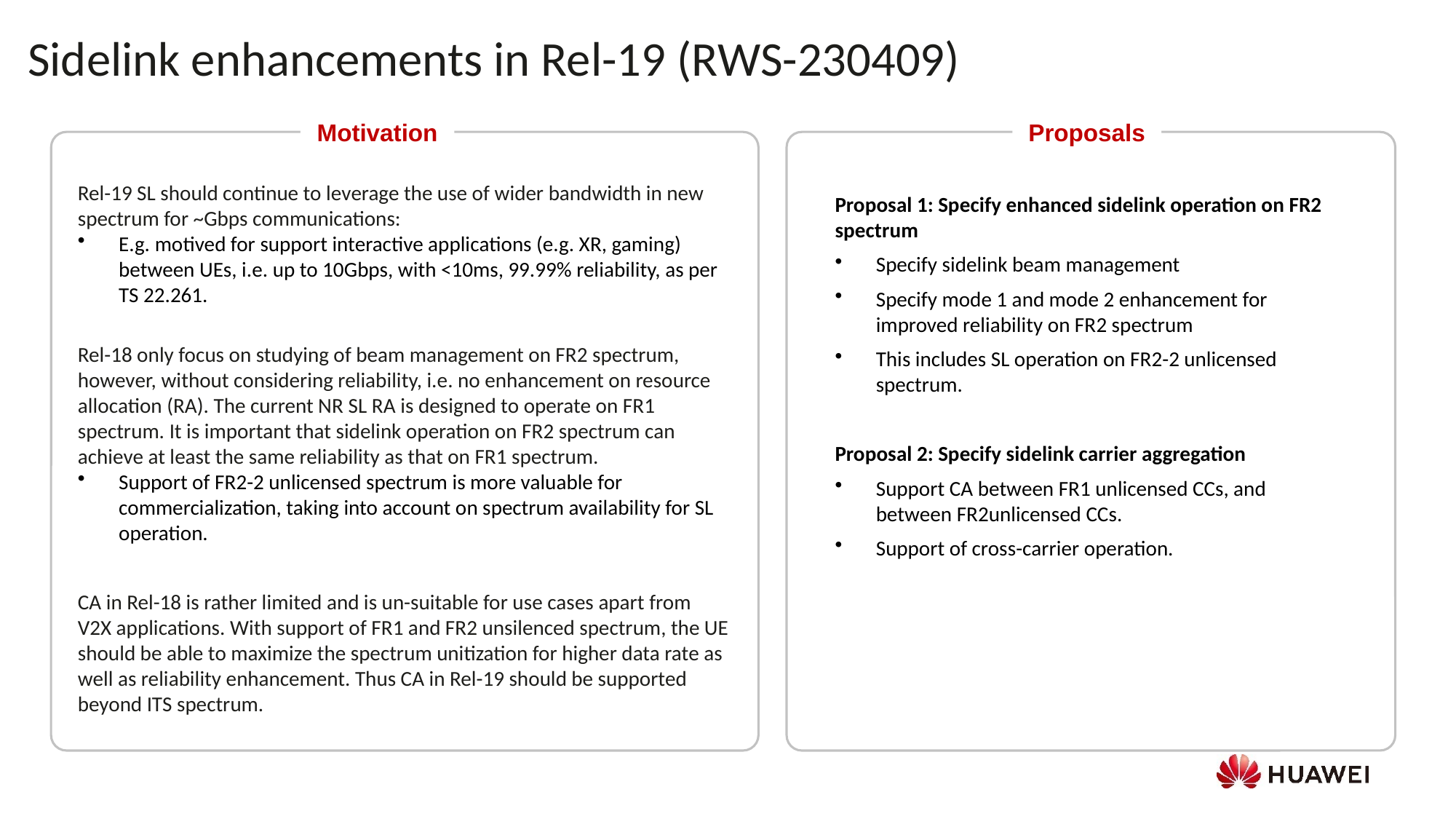

Sidelink enhancements in Rel-19 (RWS-230409)
Motivation
Proposals

Proposal 1: Specify enhanced sidelink operation on FR2 spectrum
Specify sidelink beam management
Specify mode 1 and mode 2 enhancement for improved reliability on FR2 spectrum
This includes SL operation on FR2-2 unlicensed spectrum.

Proposal 2: Specify sidelink carrier aggregation
Support CA between FR1 unlicensed CCs, and between FR2unlicensed CCs.
Support of cross-carrier operation.
Rel-19 SL should continue to leverage the use of wider bandwidth in new spectrum for ~Gbps communications:
E.g. motived for support interactive applications (e.g. XR, gaming) between UEs, i.e. up to 10Gbps, with <10ms, 99.99% reliability, as per TS 22.261.

Rel-18 only focus on studying of beam management on FR2 spectrum, however, without considering reliability, i.e. no enhancement on resource allocation (RA). The current NR SL RA is designed to operate on FR1 spectrum. It is important that sidelink operation on FR2 spectrum can achieve at least the same reliability as that on FR1 spectrum.
Support of FR2-2 unlicensed spectrum is more valuable for commercialization, taking into account on spectrum availability for SL operation.

CA in Rel-18 is rather limited and is un-suitable for use cases apart from V2X applications. With support of FR1 and FR2 unsilenced spectrum, the UE should be able to maximize the spectrum unitization for higher data rate as well as reliability enhancement. Thus CA in Rel-19 should be supported beyond ITS spectrum.